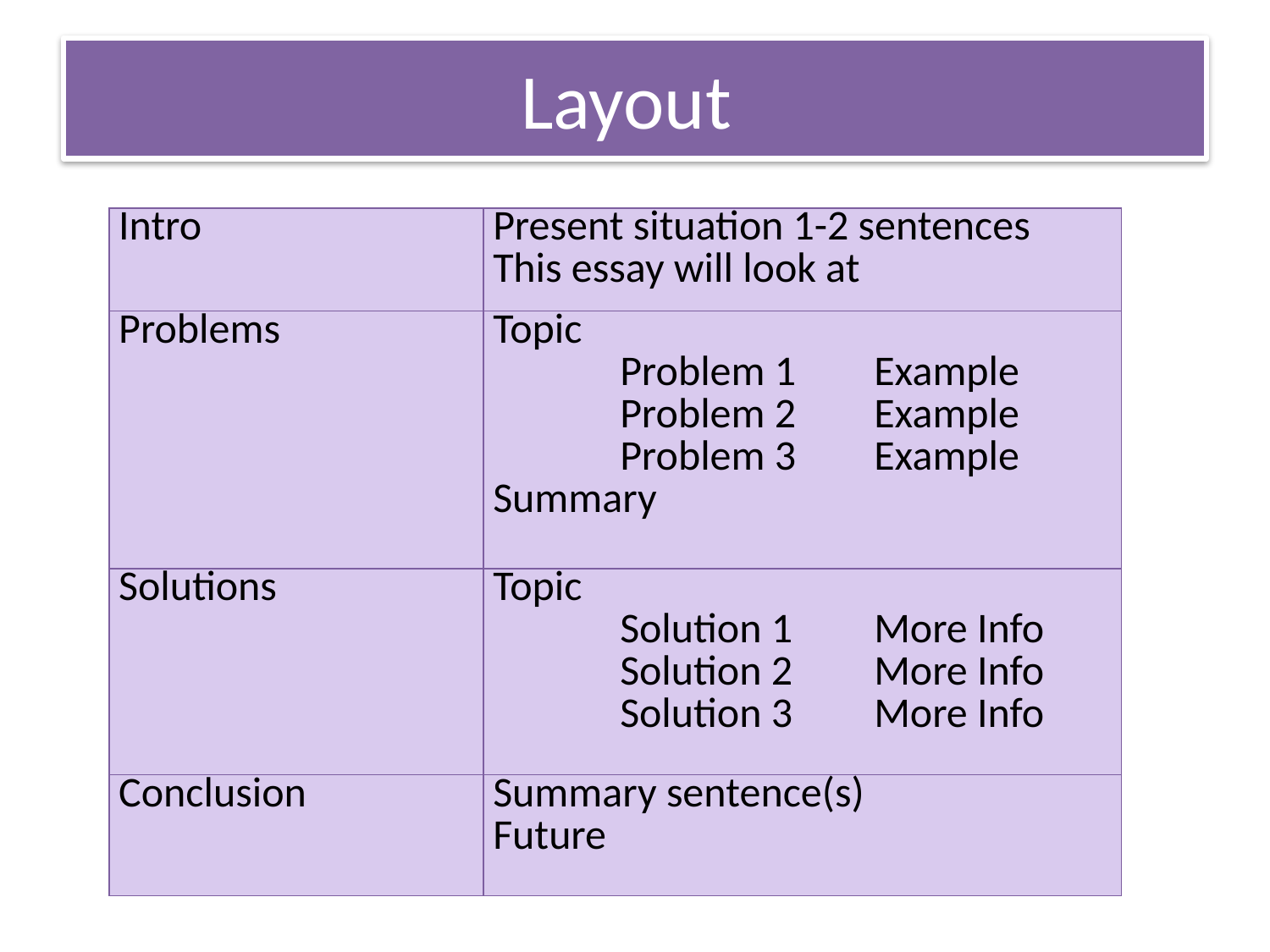

# Layout
| Intro | Present situation 1-2 sentences This essay will look at |
| --- | --- |
| Problems | Topic Problem 1 Example Problem 2 Example Problem 3 Example Summary |
| Solutions | Topic Solution 1 More Info Solution 2 More Info Solution 3 More Info |
| Conclusion | Summary sentence(s) Future |